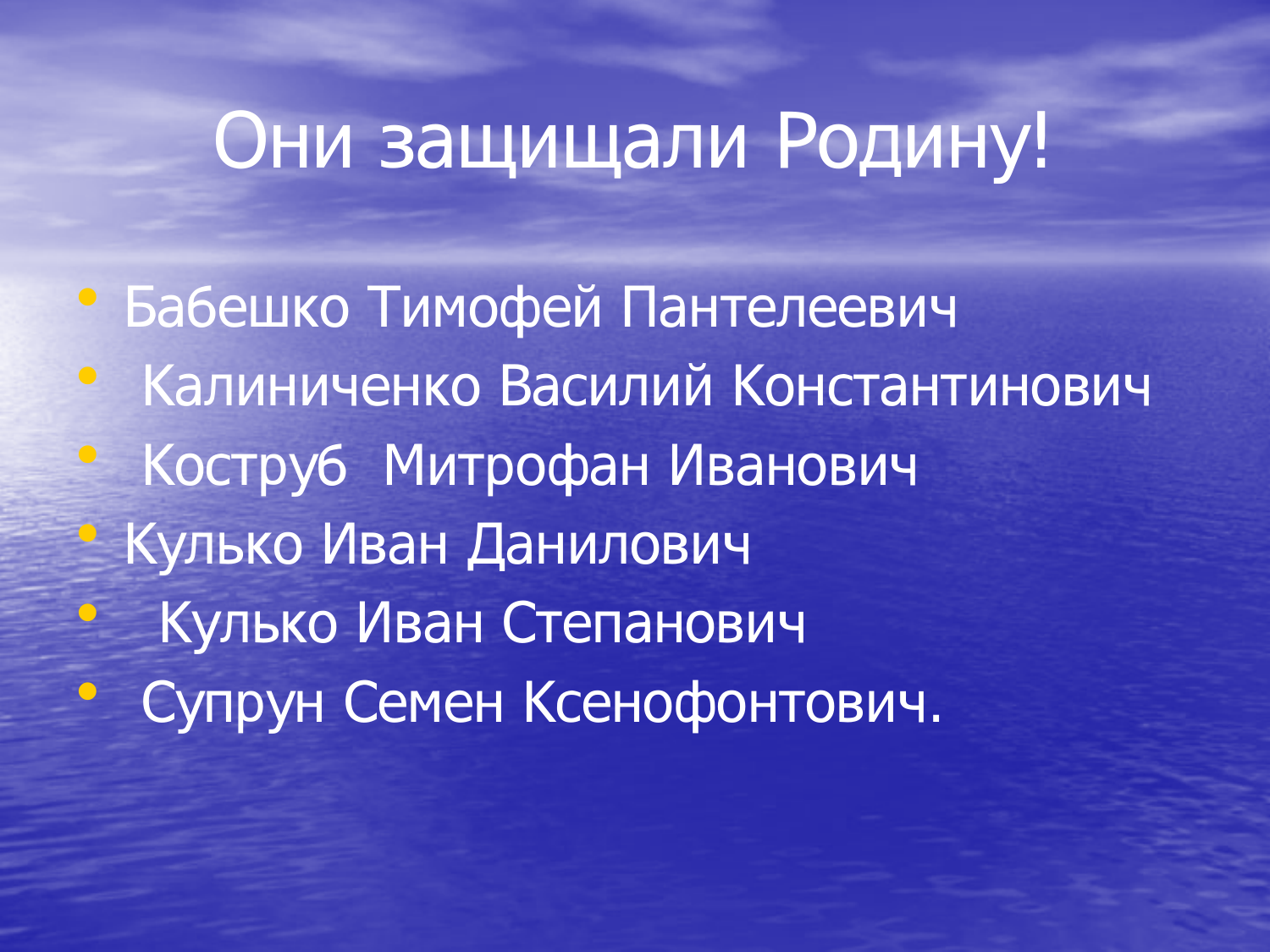

# Они защищали Родину!
Бабешко Тимофей Пантелеевич
 Калиниченко Василий Константинович
 Коструб  Митрофан Иванович
Кулько Иван Данилович
  Кулько Иван Степанович
 Супрун Семен Ксенофонтович.